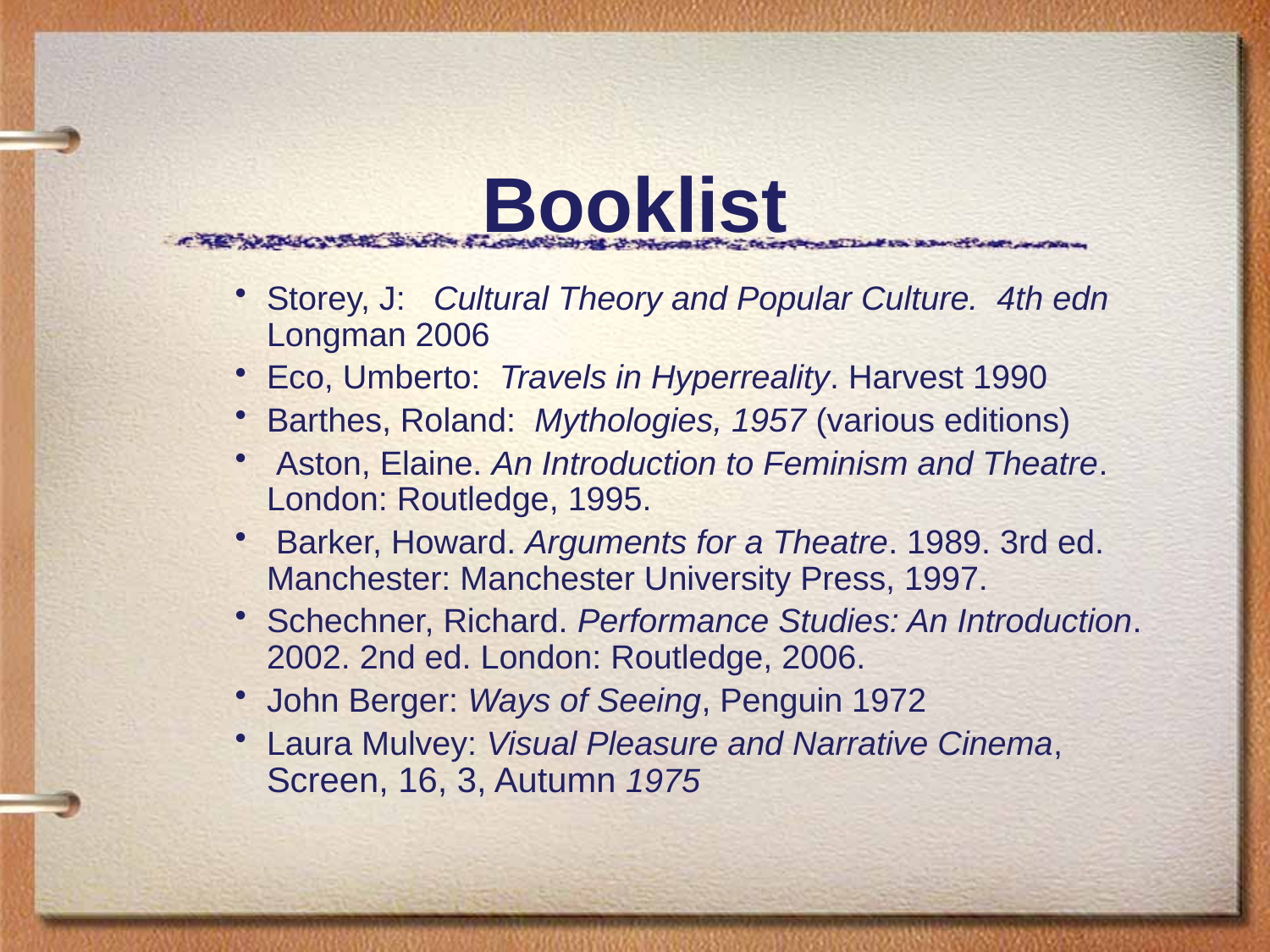

# Booklist
Storey, J:   Cultural Theory and Popular Culture.  4th edn Longman 2006
Eco, Umberto:  Travels in Hyperreality. Harvest 1990
Barthes, Roland:  Mythologies, 1957 (various editions)
 Aston, Elaine. An Introduction to Feminism and Theatre. London: Routledge, 1995.
 Barker, Howard. Arguments for a Theatre. 1989. 3rd ed. Manchester: Manchester University Press, 1997.
Schechner, Richard. Performance Studies: An Introduction. 2002. 2nd ed. London: Routledge, 2006.
John Berger: Ways of Seeing, Penguin 1972
Laura Mulvey: Visual Pleasure and Narrative Cinema, Screen, 16, 3, Autumn 1975